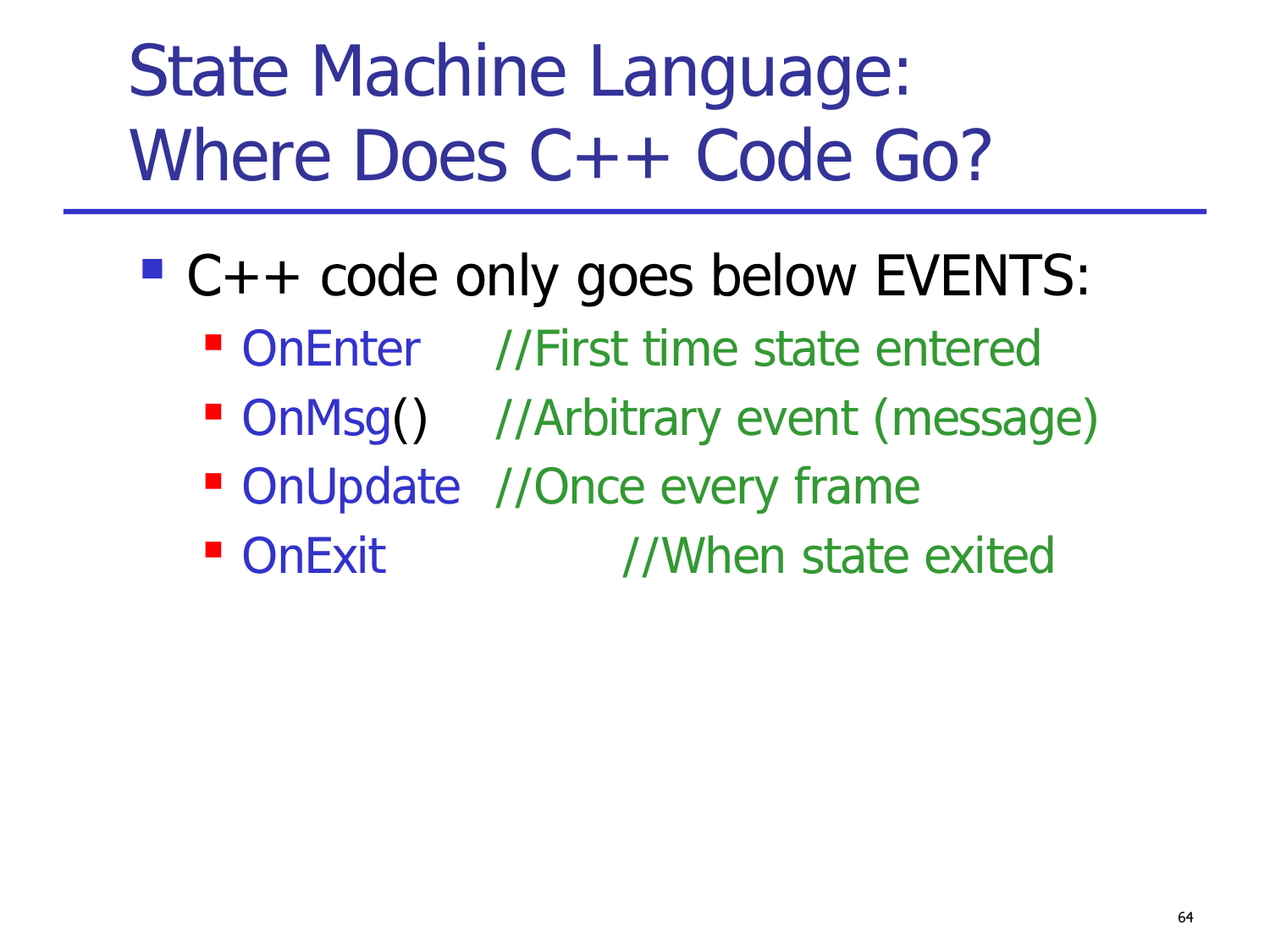

# State Machine Language: Where Does C++ Code Go?
C++ code only goes below EVENTS:
OnEnter	//First time state entered
OnMsg()	//Arbitrary event (message)
OnUpdate	//Once every frame
OnExit		//When state exited
64